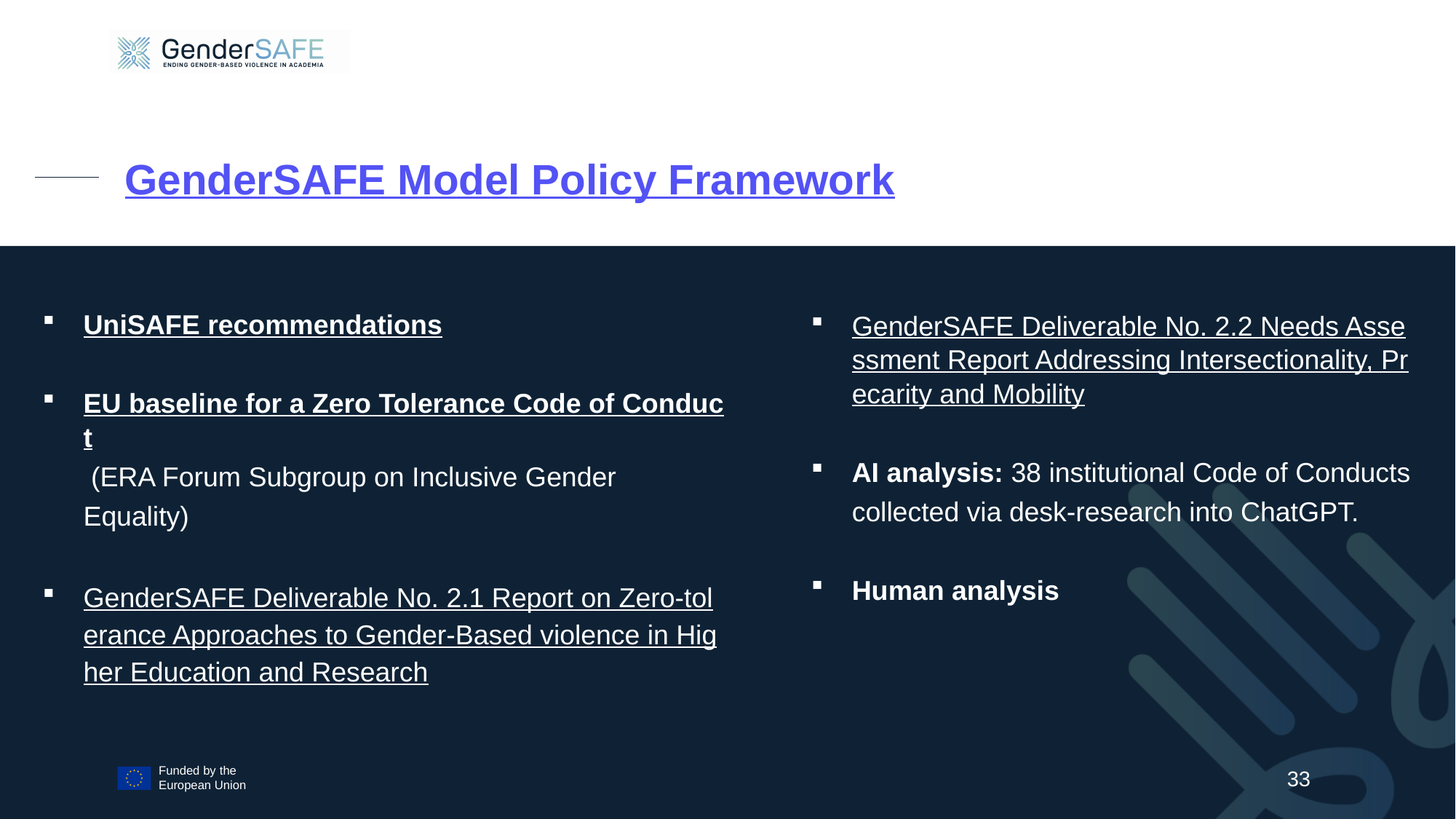

# GenderSAFE Model Policy Framework

UniSAFE recommendations

EU baseline for a Zero Tolerance Code of Conduct (ERA Forum Subgroup on Inclusive Gender Equality)

GenderSAFE Deliverable No. 2.1 Report on Zero-tolerance Approaches to Gender-Based violence in Higher Education and Research
GenderSAFE Deliverable No. 2.2 Needs Assessment Report Addressing Intersectionality, Precarity and Mobility

AI analysis: 38 institutional Code of Conducts collected via desk-research into ChatGPT.

Human analysis